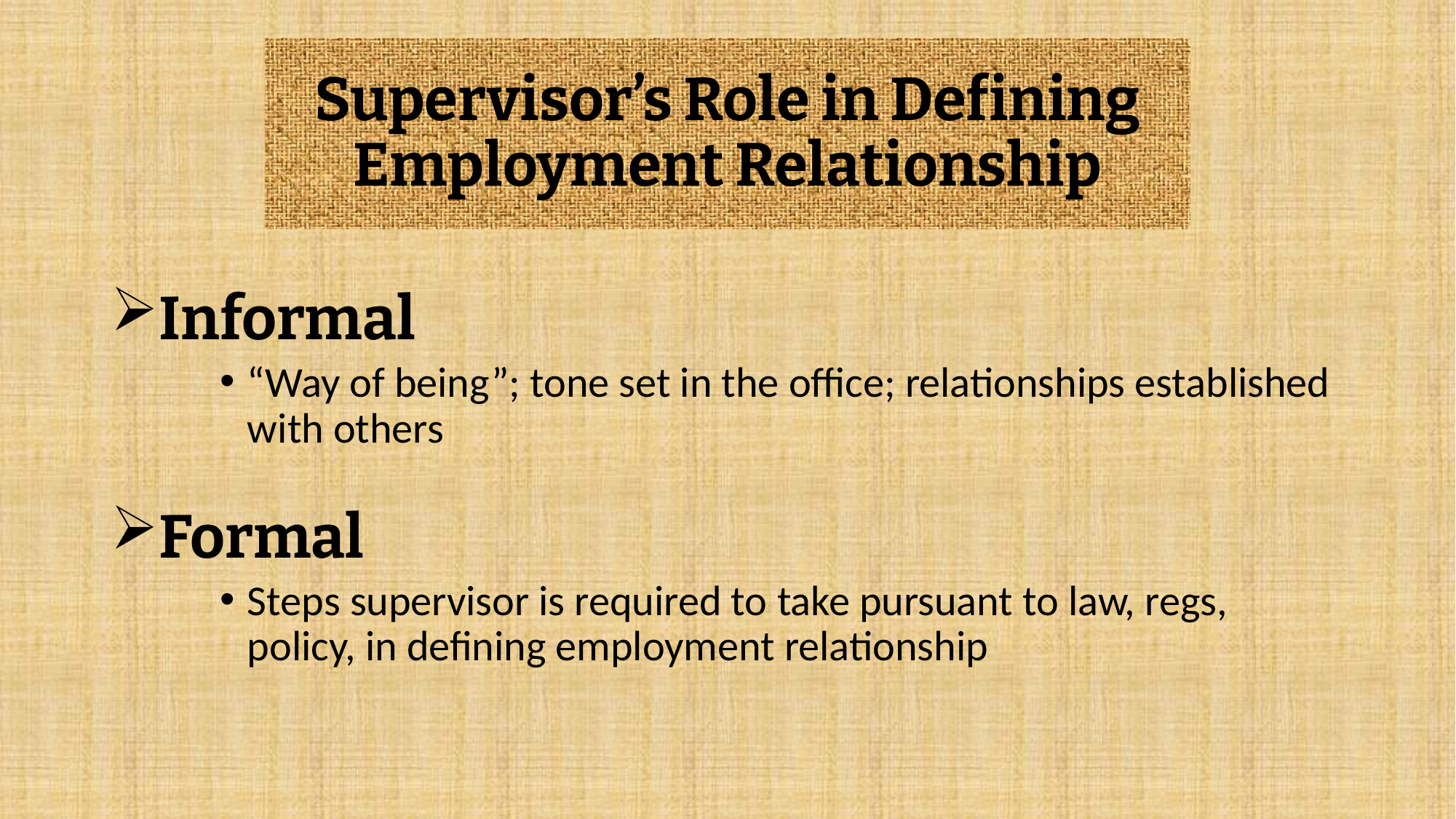

# Supervisor’s Role in Defining Employment Relationship
Informal
“Way of being”; tone set in the office; relationships established with others
Formal
Steps supervisor is required to take pursuant to law, regs, policy, in defining employment relationship